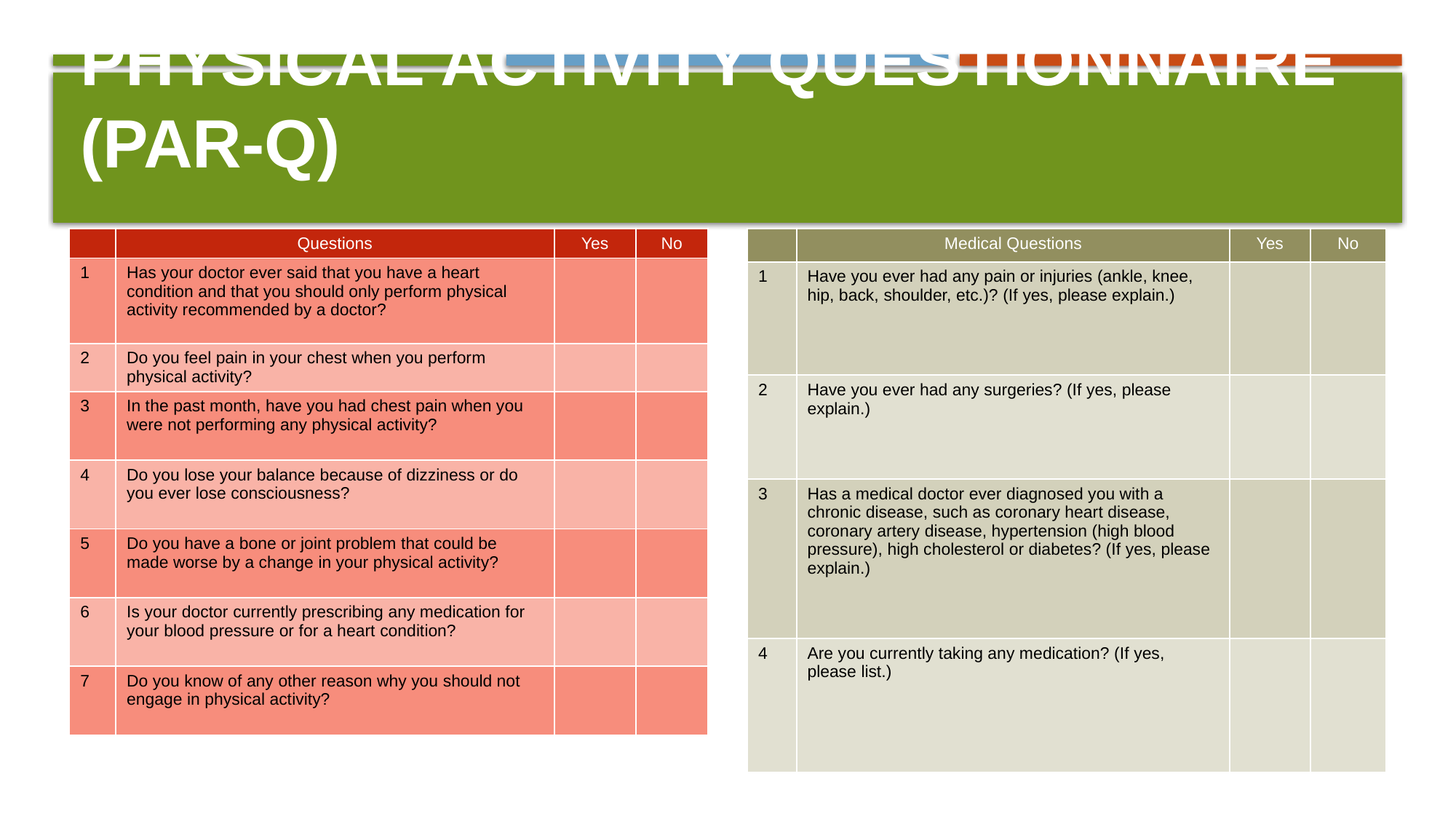

# Physical Activity Questionnaire (PAR-Q)
|  | Questions | Yes | No |
| --- | --- | --- | --- |
| 1 | Has your doctor ever said that you have a heart condition and that you should only perform physical activity recommended by a doctor? |  |  |
| 2 | Do you feel pain in your chest when you perform physical activity? |  |  |
| 3 | In the past month, have you had chest pain when you were not performing any physical activity? |  |  |
| 4 | Do you lose your balance because of dizziness or do you ever lose consciousness? |  |  |
| 5 | Do you have a bone or joint problem that could be made worse by a change in your physical activity? |  |  |
| 6 | Is your doctor currently prescribing any medication for your blood pressure or for a heart condition? |  |  |
| 7 | Do you know of any other reason why you should not engage in physical activity? |  |  |
|  | Medical Questions | Yes | No |
| --- | --- | --- | --- |
| 1 | Have you ever had any pain or injuries (ankle, knee, hip, back, shoulder, etc.)? (If yes, please explain.) |  |  |
| 2 | Have you ever had any surgeries? (If yes, please explain.) |  |  |
| 3 | Has a medical doctor ever diagnosed you with a chronic disease, such as coronary heart disease, coronary artery disease, hypertension (high blood pressure), high cholesterol or diabetes? (If yes, please explain.) |  |  |
| 4 | Are you currently taking any medication? (If yes, please list.) |  |  |